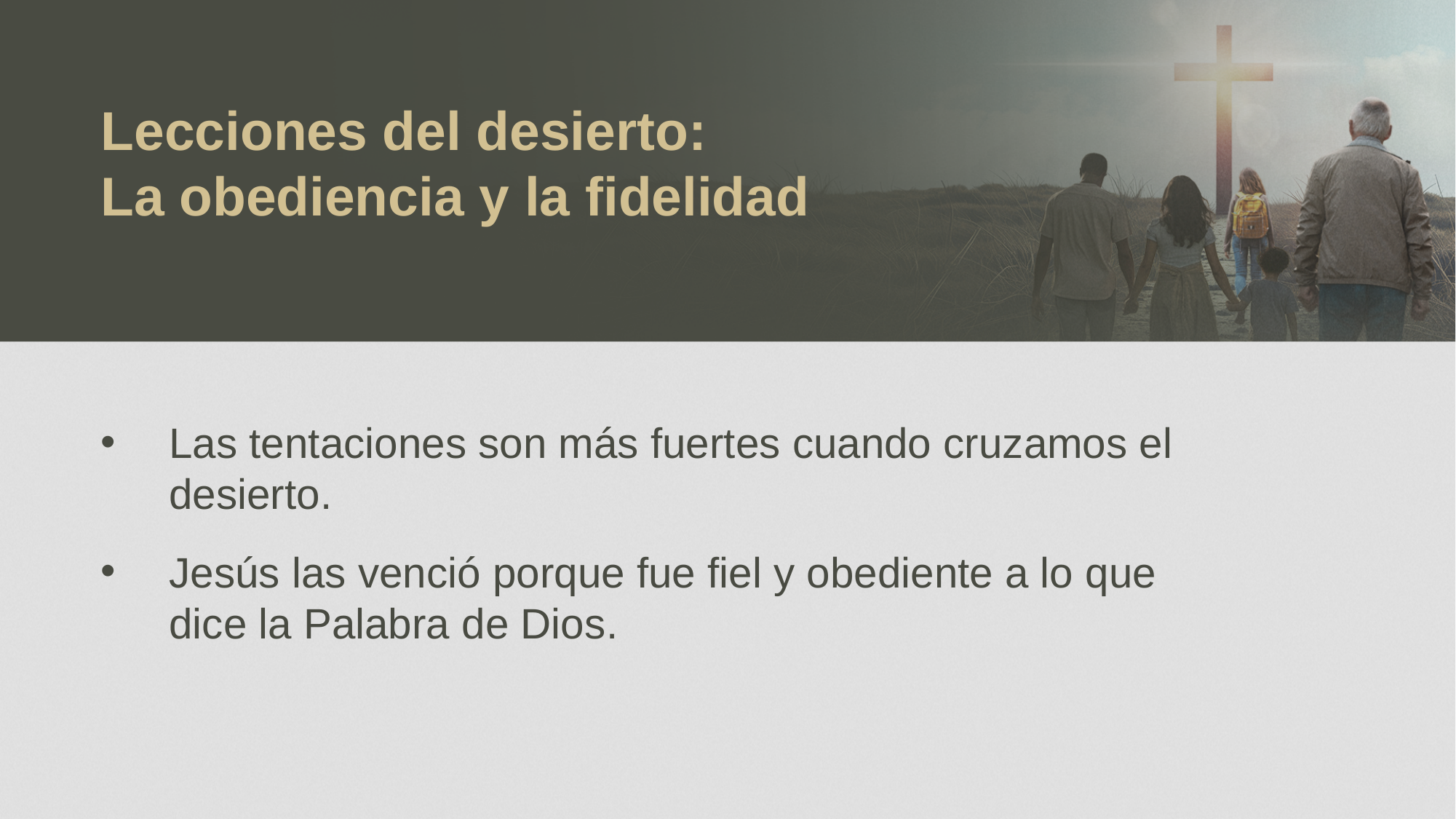

Lecciones del desierto:
La obediencia y la fidelidad
Las tentaciones son más fuertes cuando cruzamos el desierto.
Jesús las venció porque fue fiel y obediente a lo que dice la Palabra de Dios.